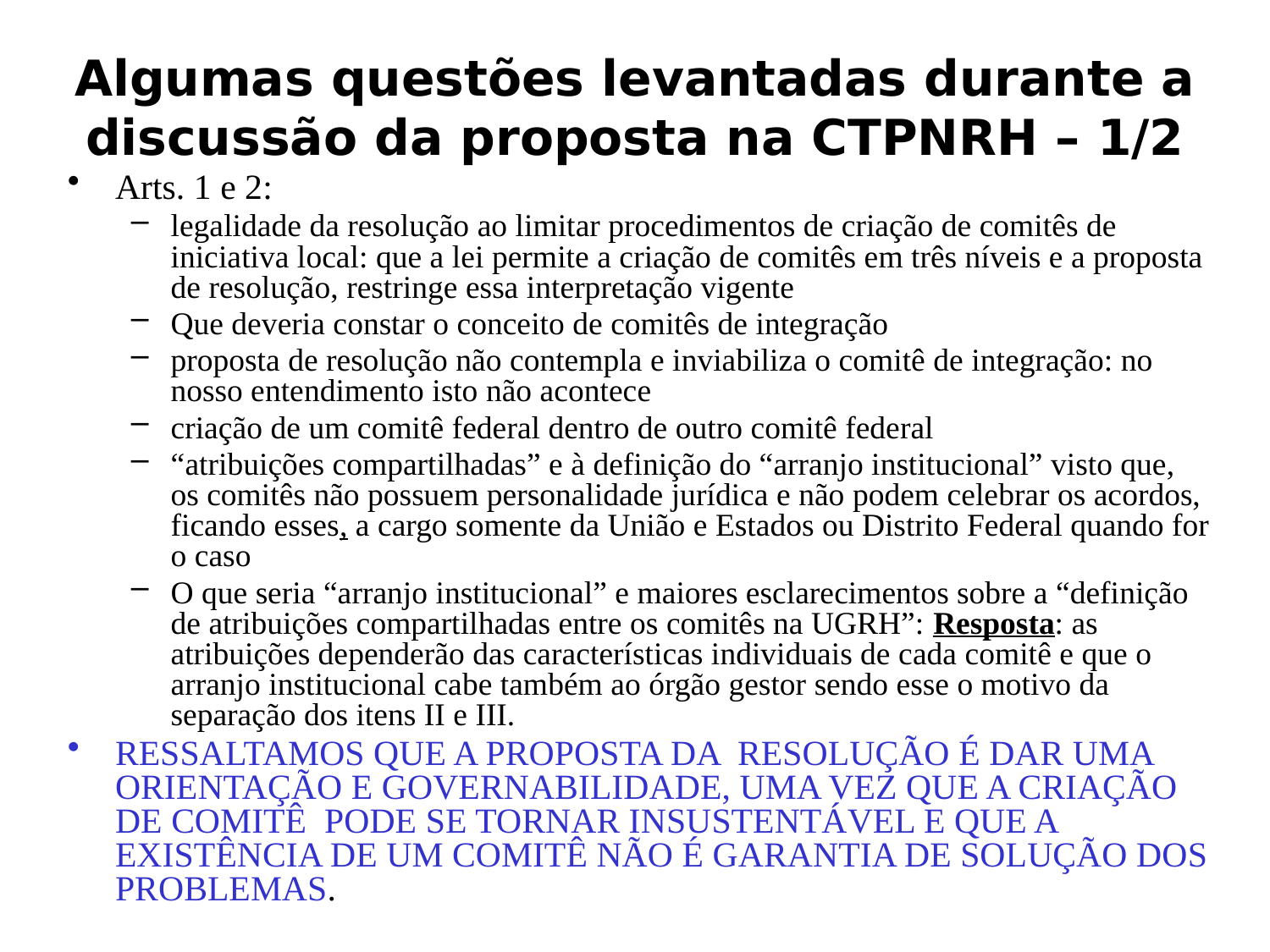

# Algumas questões levantadas durante a discussão da proposta na CTPNRH – 1/2
Arts. 1 e 2:
legalidade da resolução ao limitar procedimentos de criação de comitês de iniciativa local: que a lei permite a criação de comitês em três níveis e a proposta de resolução, restringe essa interpretação vigente
Que deveria constar o conceito de comitês de integração
proposta de resolução não contempla e inviabiliza o comitê de integração: no nosso entendimento isto não acontece
criação de um comitê federal dentro de outro comitê federal
“atribuições compartilhadas” e à definição do “arranjo institucional” visto que, os comitês não possuem personalidade jurídica e não podem celebrar os acordos, ficando esses, a cargo somente da União e Estados ou Distrito Federal quando for o caso
O que seria “arranjo institucional” e maiores esclarecimentos sobre a “definição de atribuições compartilhadas entre os comitês na UGRH”: Resposta: as atribuições dependerão das características individuais de cada comitê e que o arranjo institucional cabe também ao órgão gestor sendo esse o motivo da separação dos itens II e III.
RESSALTAMOS QUE A PROPOSTA DA  RESOLUÇÃO É DAR UMA ORIENTAÇÃO E GOVERNABILIDADE, UMA VEZ QUE A CRIAÇÃO DE COMITÊ  PODE SE TORNAR INSUSTENTÁVEL E QUE A EXISTÊNCIA DE UM COMITÊ NÃO É GARANTIA DE SOLUÇÃO DOS PROBLEMAS.